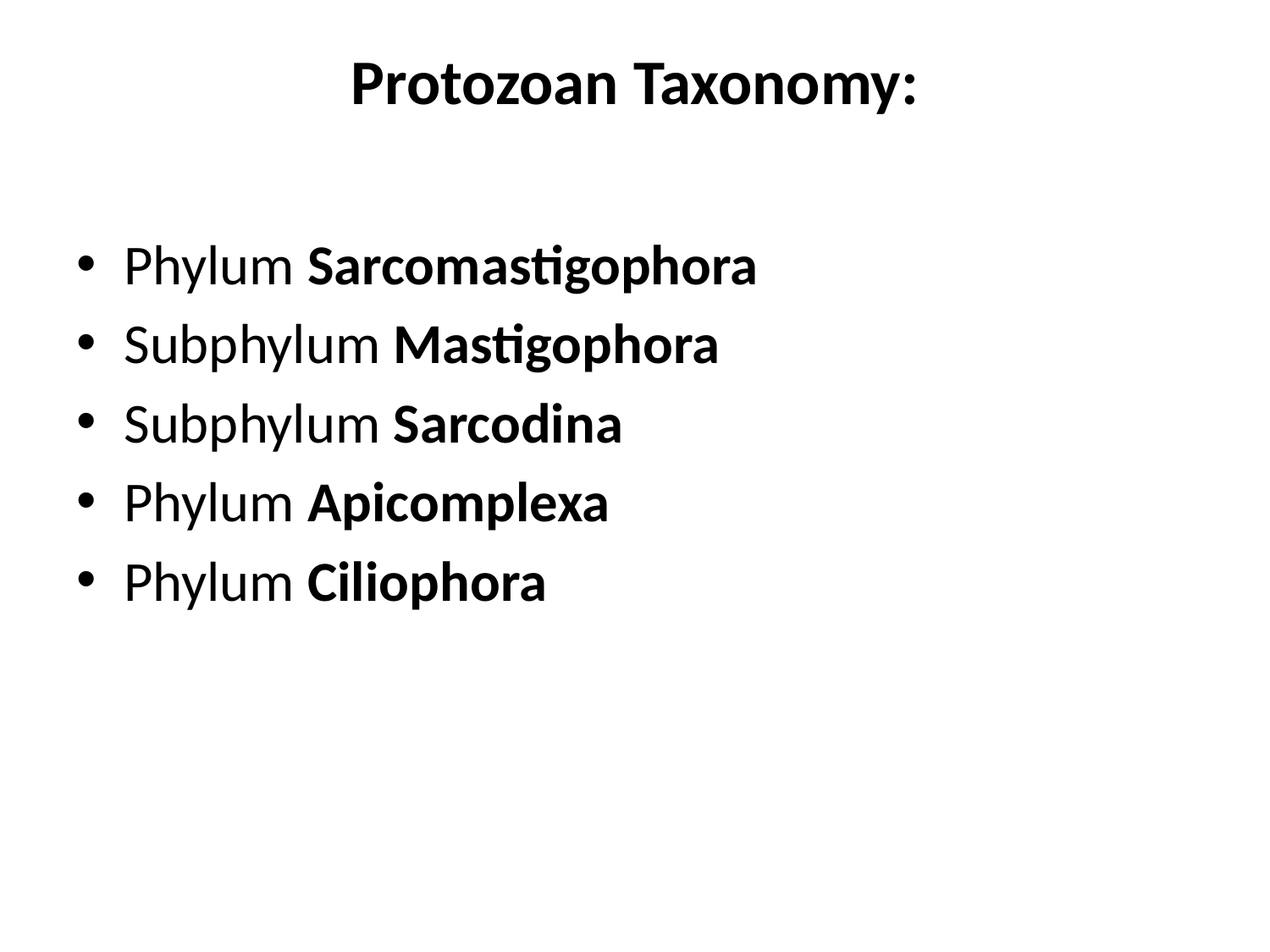

# Protozoan Taxonomy:
Phylum Sarcomastigophora
Subphylum Mastigophora
Subphylum Sarcodina
Phylum Apicomplexa
Phylum Ciliophora